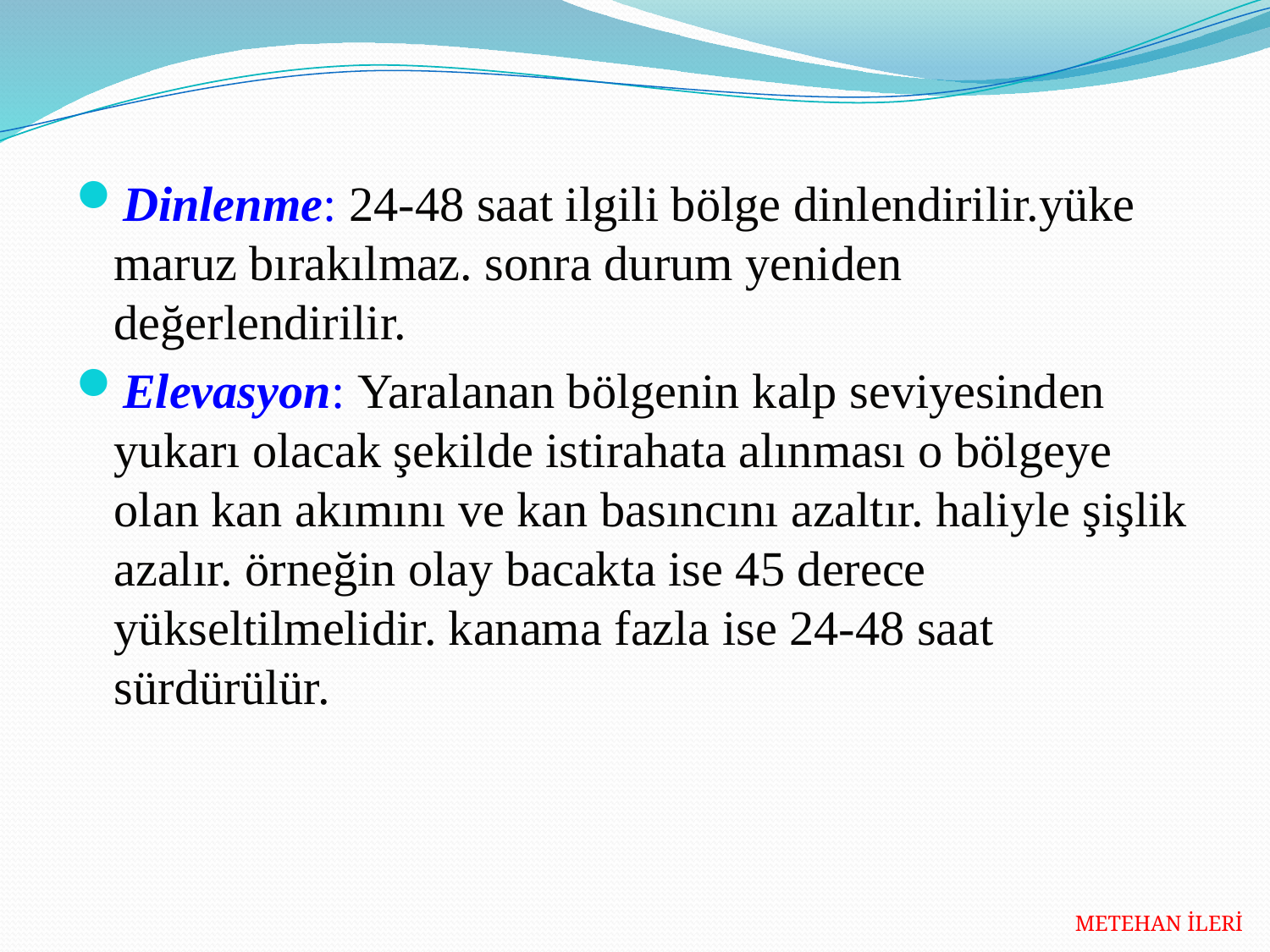

Dinlenme: 24-48 saat ilgili bölge dinlendirilir.yüke maruz bırakılmaz. sonra durum yeniden değerlendirilir.
Elevasyon: Yaralanan bölgenin kalp seviyesinden yukarı olacak şekilde istirahata alınması o bölgeye olan kan akımını ve kan basıncını azaltır. haliyle şişlik azalır. örneğin olay bacakta ise 45 derece yükseltilmelidir. kanama fazla ise 24-48 saat sürdürülür.

METEHAN İLERİ